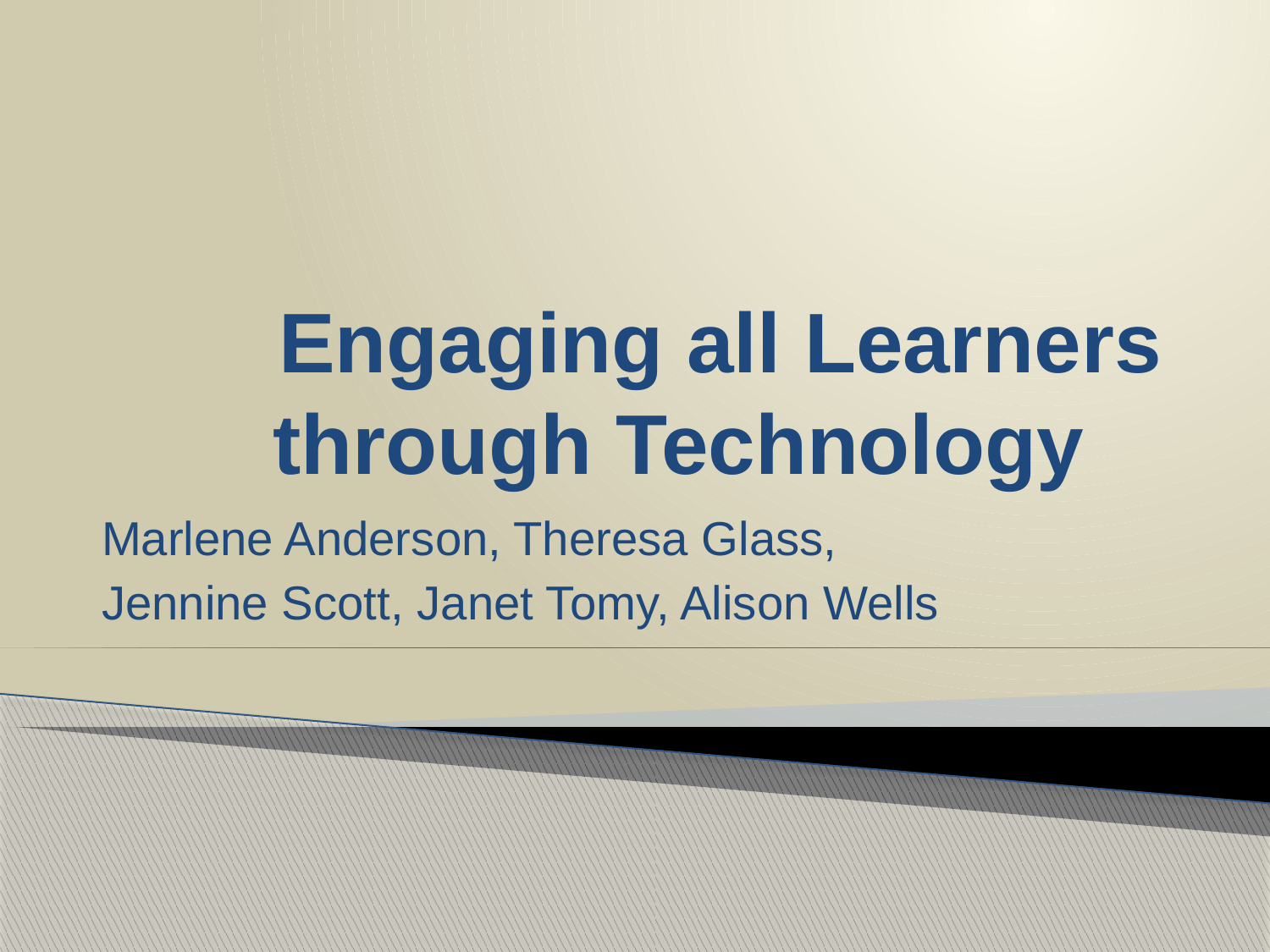

# Engaging all Learners through Technology
Marlene Anderson, Theresa Glass,
Jennine Scott, Janet Tomy, Alison Wells